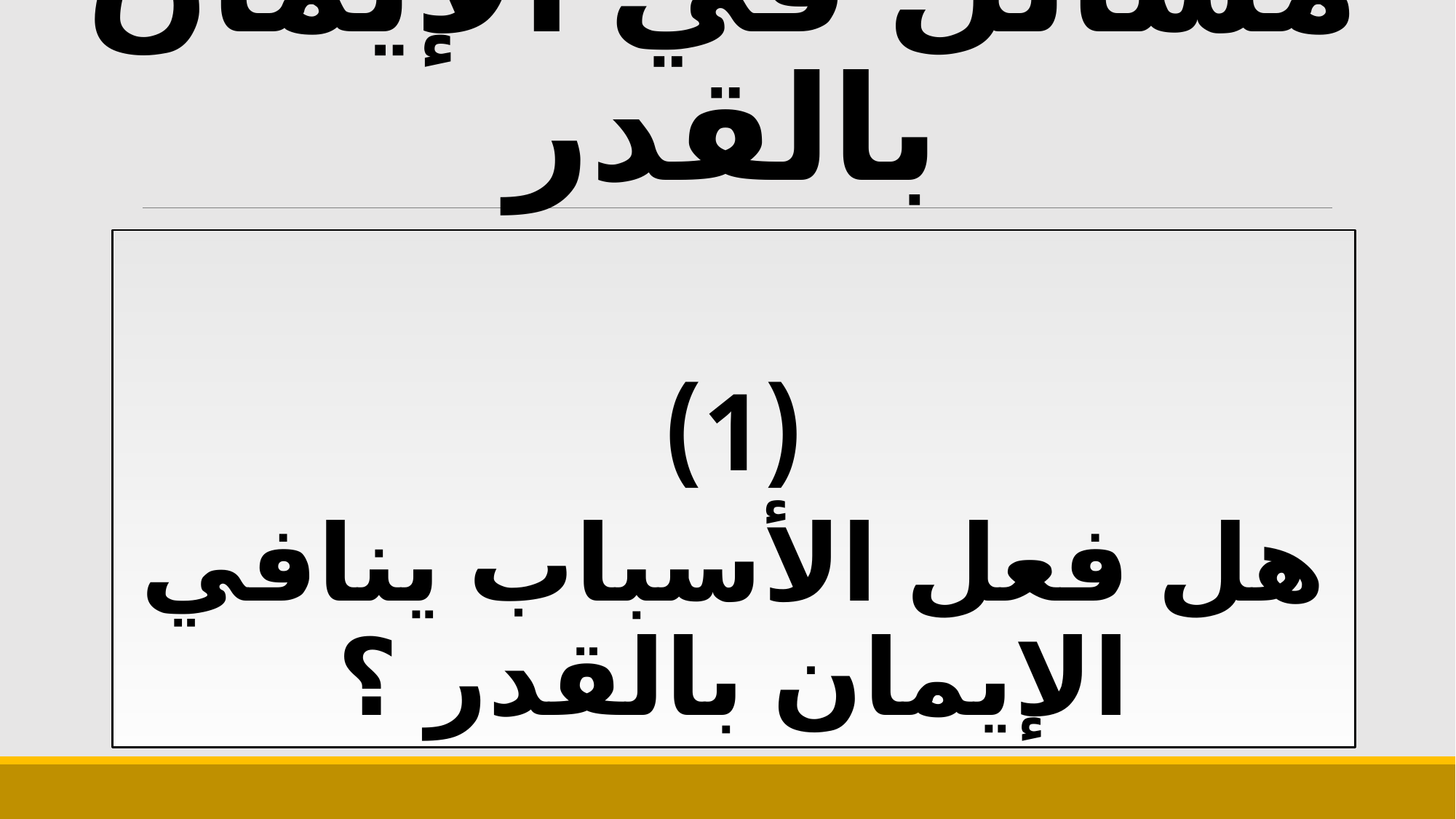

# مسائل في الإيمان بالقدر

(1)
هل فعل الأسباب ينافي الإيمان بالقدر ؟